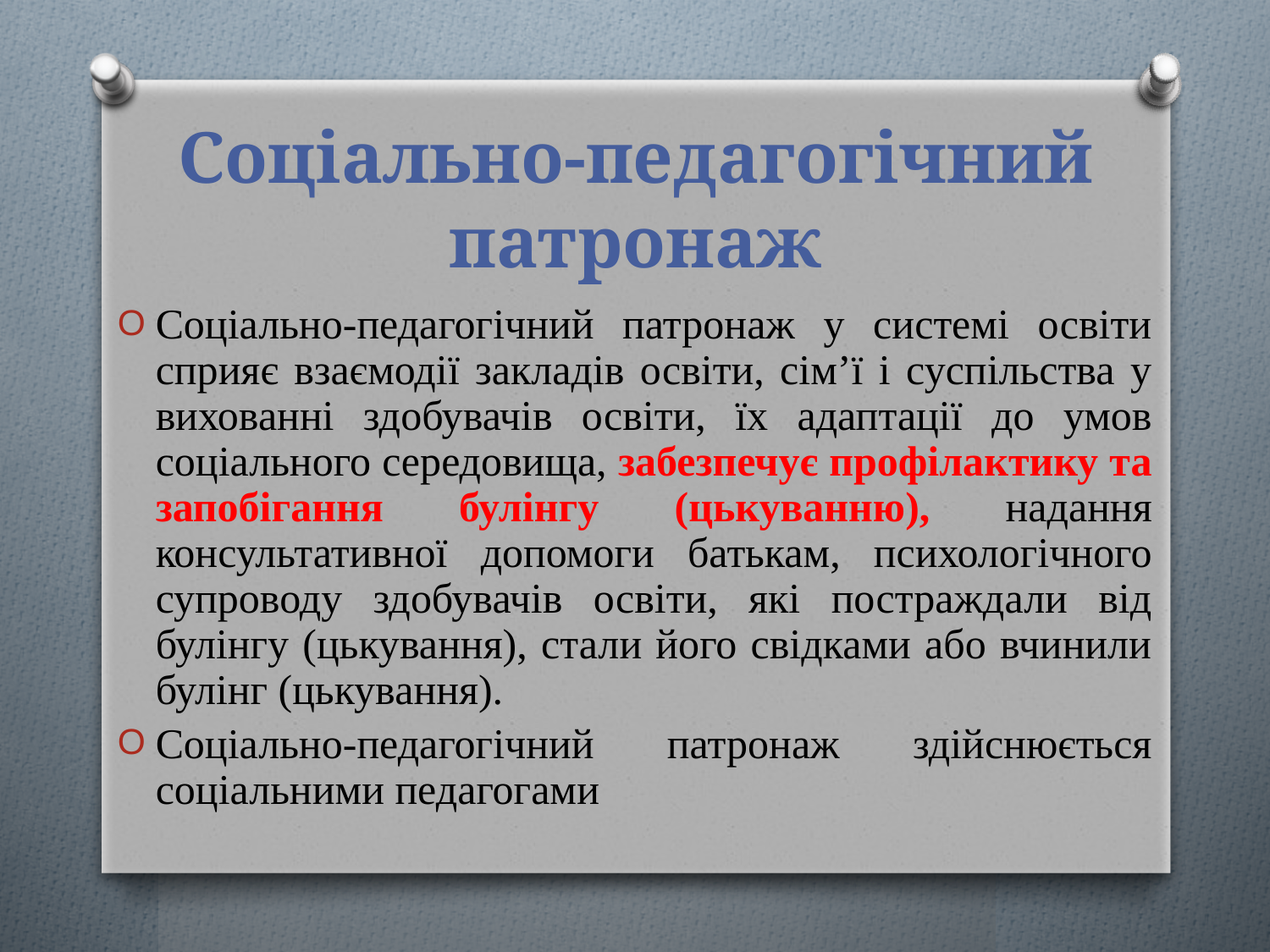

# Соціально-педагогічний патронаж
Соціально-педагогічний патронаж у системі освіти сприяє взаємодії закладів освіти, сім’ї і суспільства у вихованні здобувачів освіти, їх адаптації до умов соціального середовища, забезпечує профілактику та запобігання булінгу (цькуванню), надання консультативної допомоги батькам, психологічного супроводу здобувачів освіти, які постраждали від булінгу (цькування), стали його свідками або вчинили булінг (цькування).
Соціально-педагогічний патронаж здійснюється соціальними педагогами